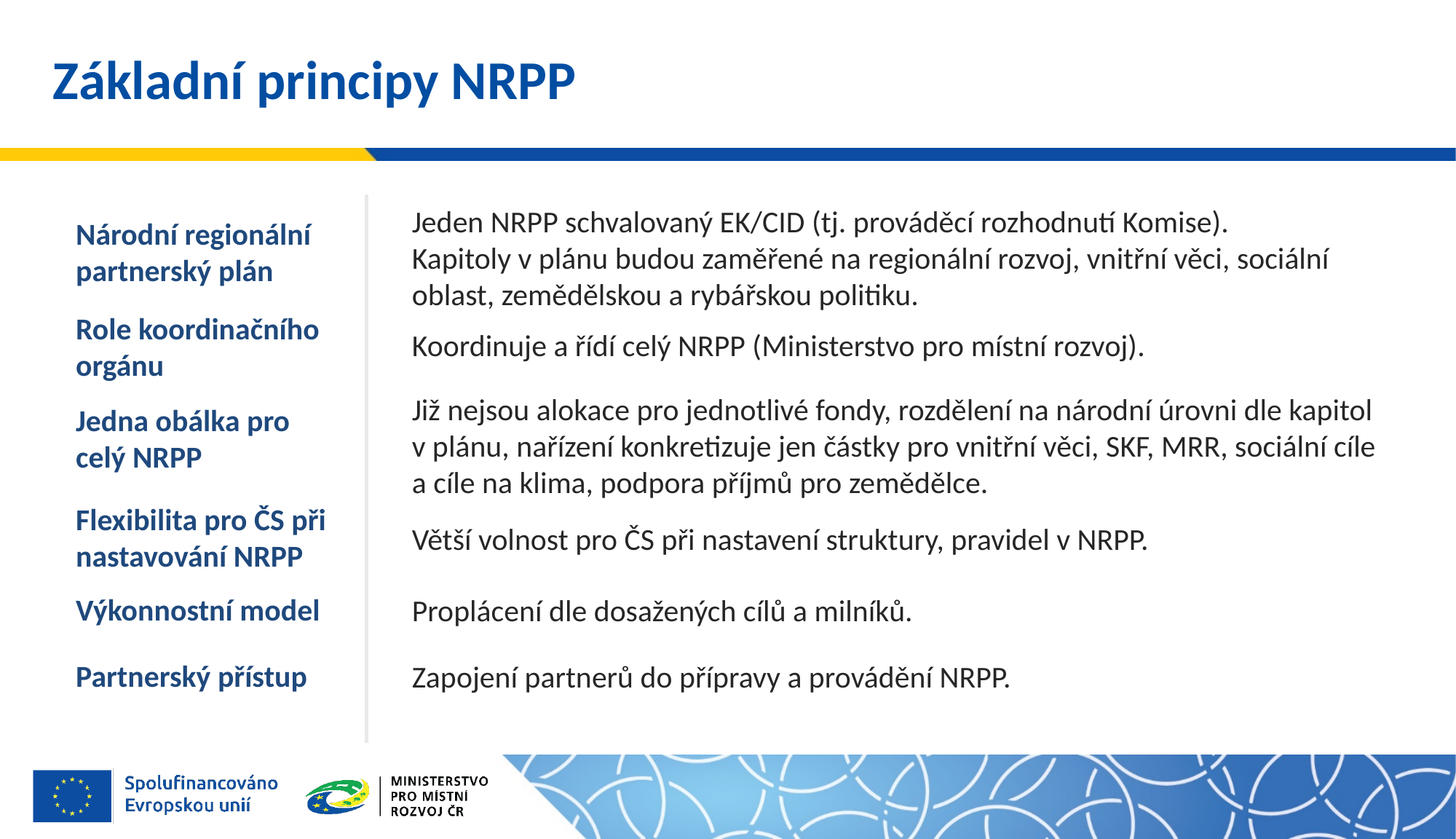

# Základní principy NRPP
Jeden NRPP schvalovaný EK/CID (tj. prováděcí rozhodnutí Komise).
Kapitoly v plánu budou zaměřené na regionální rozvoj, vnitřní věci, sociální oblast, zemědělskou a rybářskou politiku.
Národní regionální partnerský plán
Role koordinačního orgánu
Koordinuje a řídí celý NRPP (Ministerstvo pro místní rozvoj).
Již nejsou alokace pro jednotlivé fondy, rozdělení na národní úrovni dle kapitol v plánu, nařízení konkretizuje jen částky pro vnitřní věci, SKF, MRR, sociální cíle a cíle na klima, podpora příjmů pro zemědělce.
Jedna obálka pro celý NRPP
Flexibilita pro ČS při nastavování NRPP
Větší volnost pro ČS při nastavení struktury, pravidel v NRPP.
Výkonnostní model
Proplácení dle dosažených cílů a milníků.
Partnerský přístup
Zapojení partnerů do přípravy a provádění NRPP.